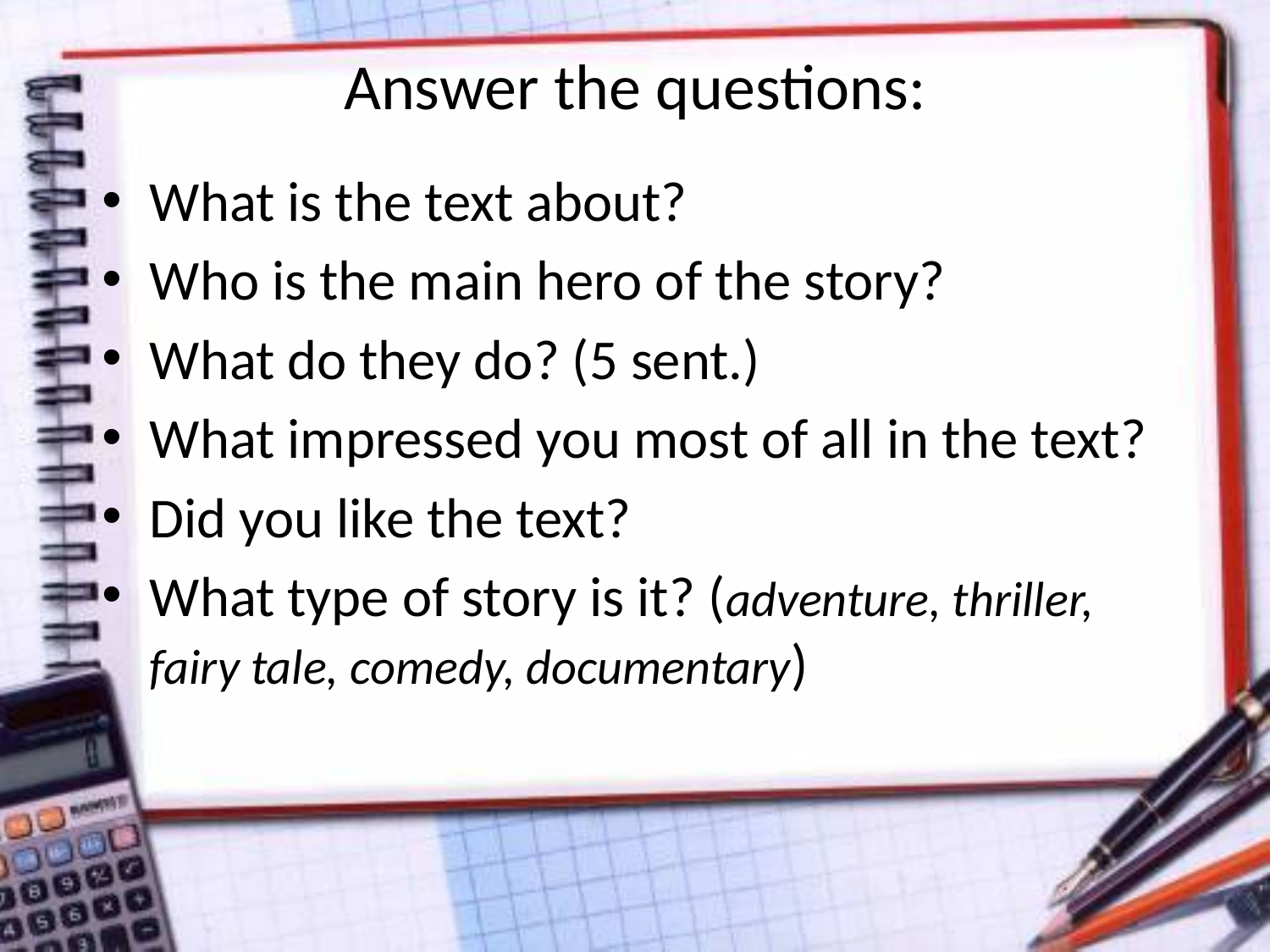

# Answer the questions:
What is the text about?
Who is the main hero of the story?
What do they do? (5 sent.)
What impressed you most of all in the text?
Did you like the text?
What type of story is it? (adventure, thriller, fairy tale, comedy, documentary)